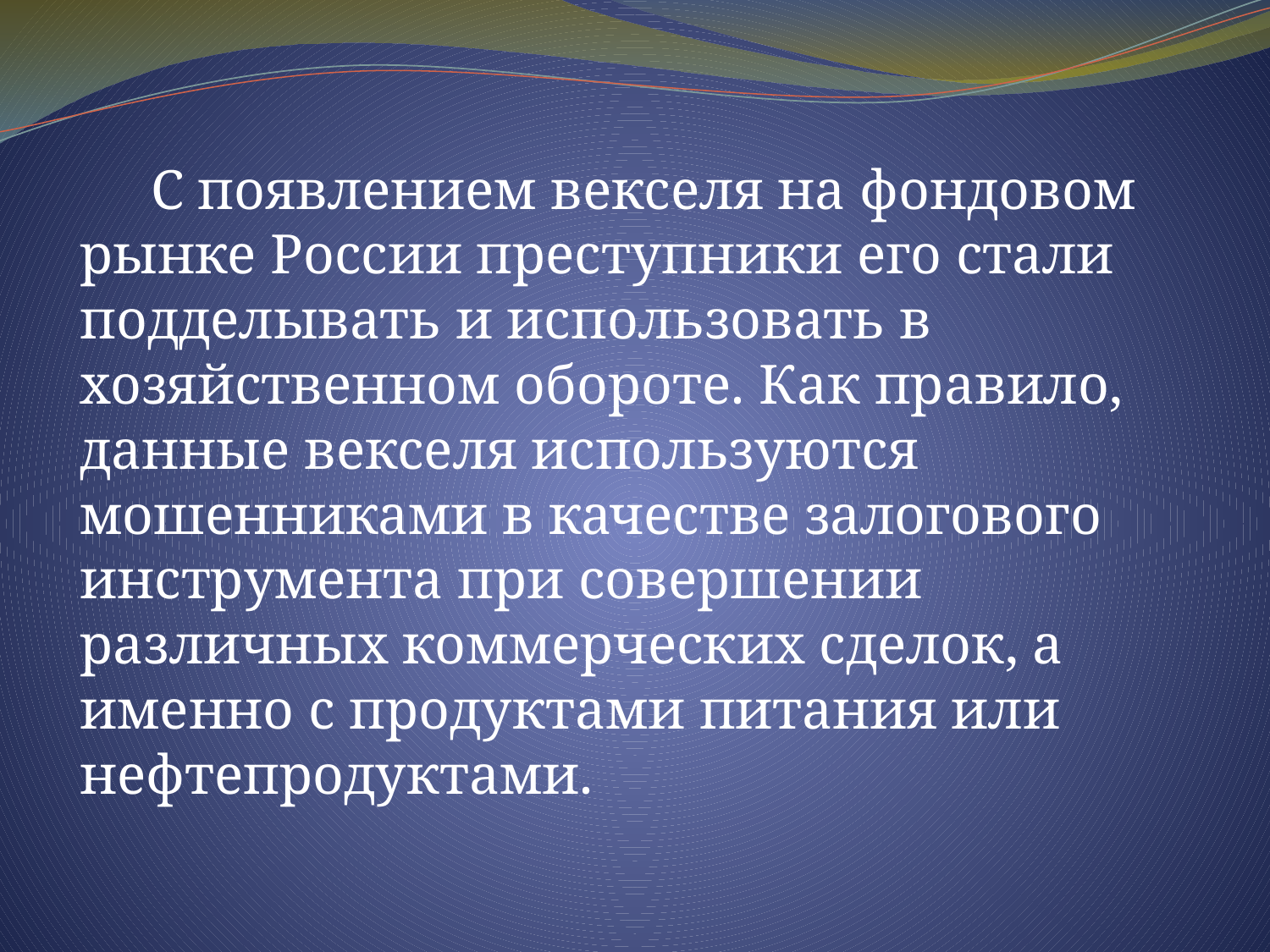

С появлением векселя на фондовом рынке России преступники его стали подделывать и использовать в хозяйственном обороте. Как правило, данные векселя используются мошенниками в качестве залогового инструмента при совершении различных коммерческих сделок, а именно с продуктами питания или нефтепродуктами.